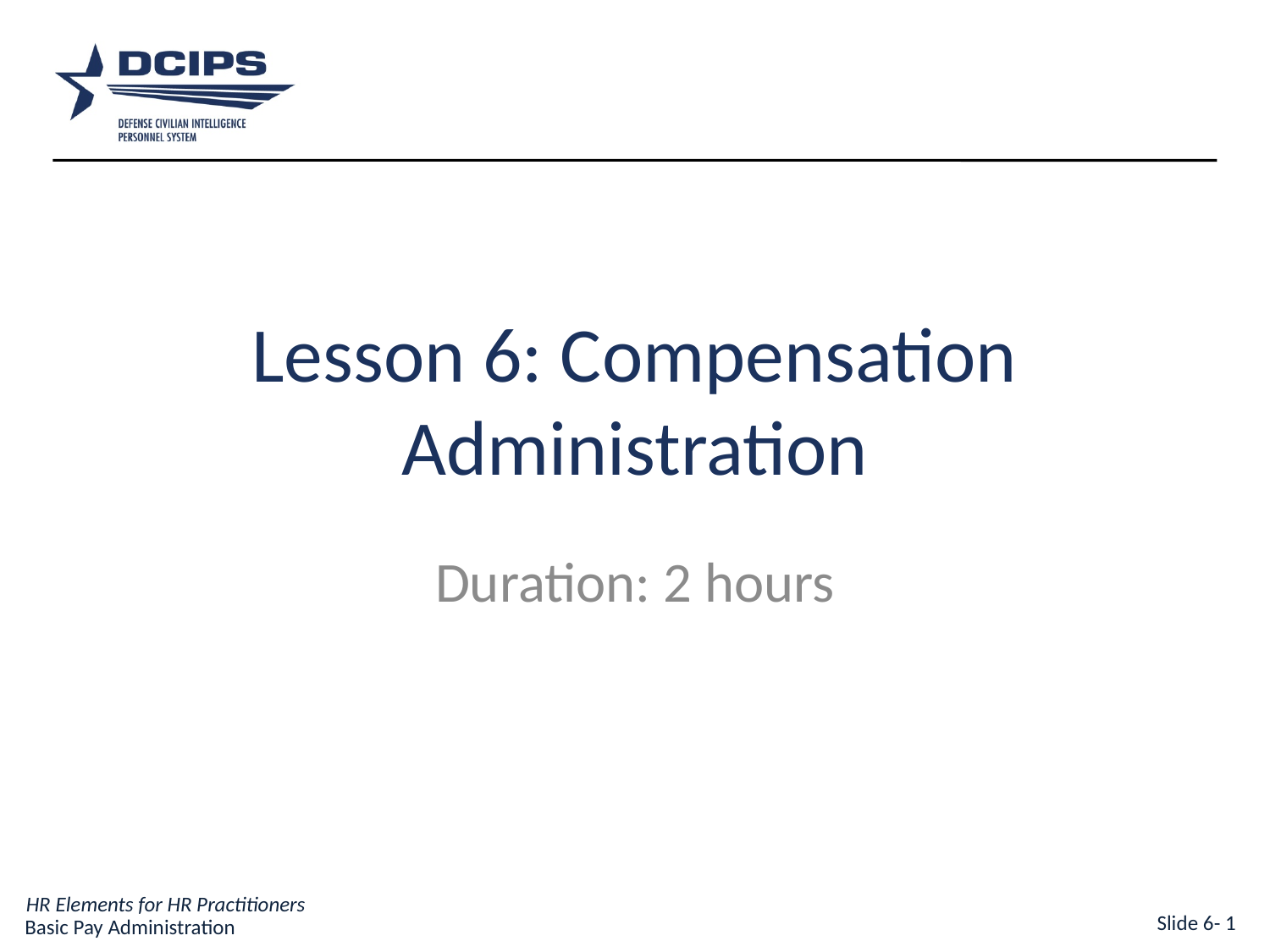

# Lesson 6: Compensation Administration
Duration: 2 hours
Slide 6- 1
Basic Pay Administration